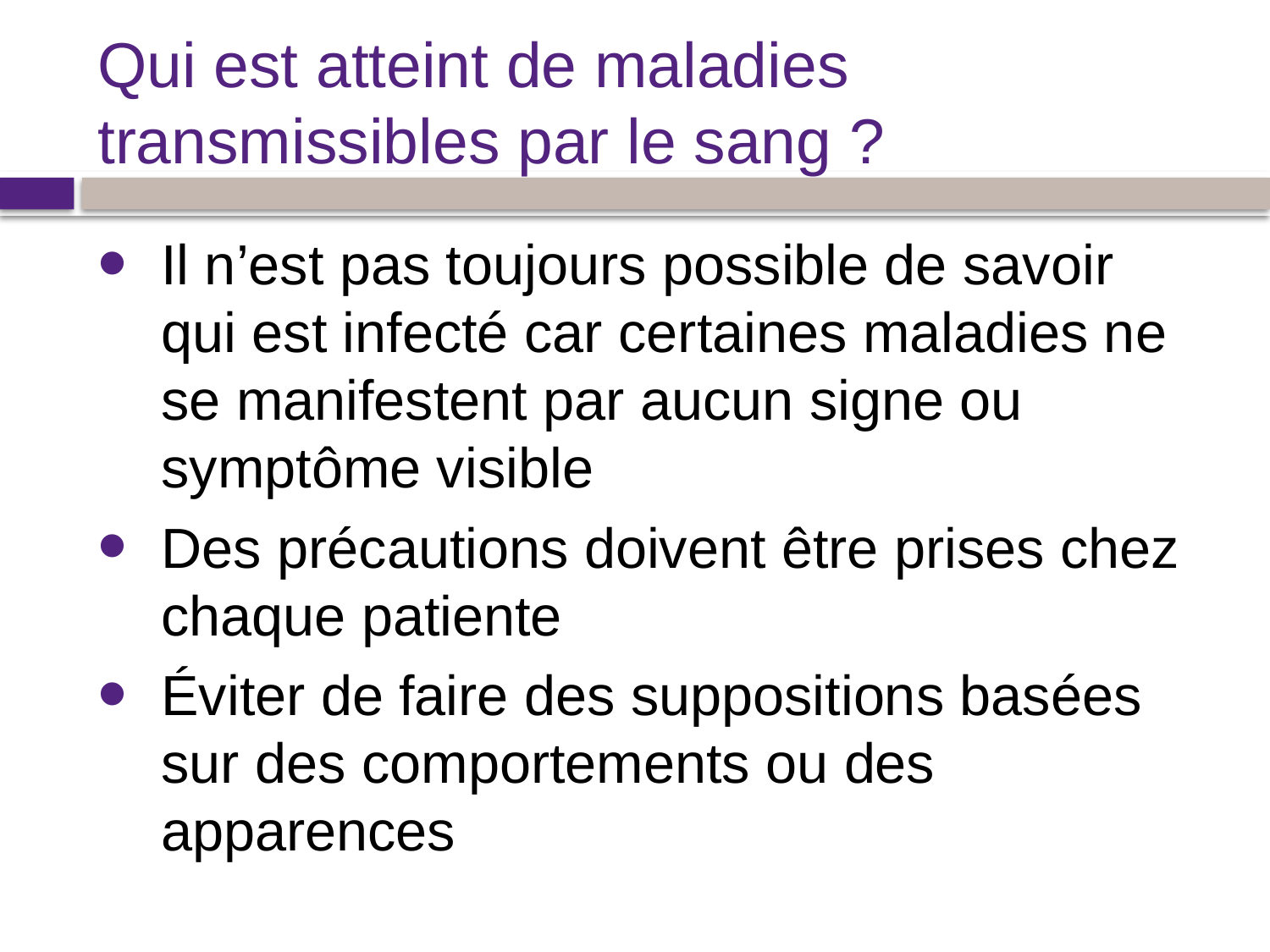

# Qui est atteint de maladies transmissibles par le sang ?
Il n’est pas toujours possible de savoir qui est infecté car certaines maladies ne se manifestent par aucun signe ou symptôme visible
Des précautions doivent être prises chez chaque patiente
Éviter de faire des suppositions basées sur des comportements ou des apparences